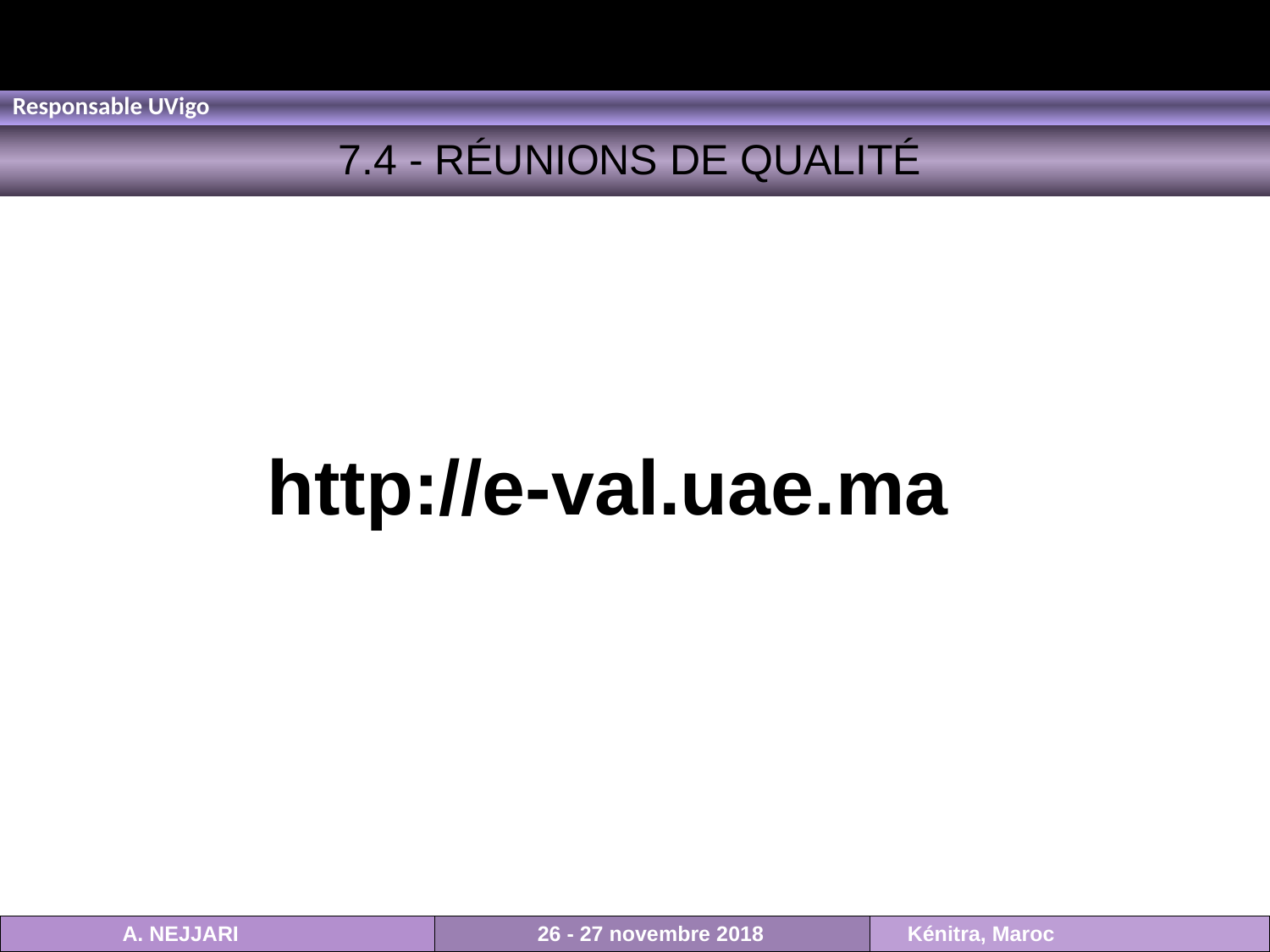

Programme
Etats des lieux
Formation
Qualité
Diffusion
Gestion
Pour rappel

Responsable UVigo

7.4 - RÉUNIONS DE QUALITÉ

http://e-val.uae.ma

A. NEJJARI
26 - 27 novembre 2018
Kénitra, Maroc